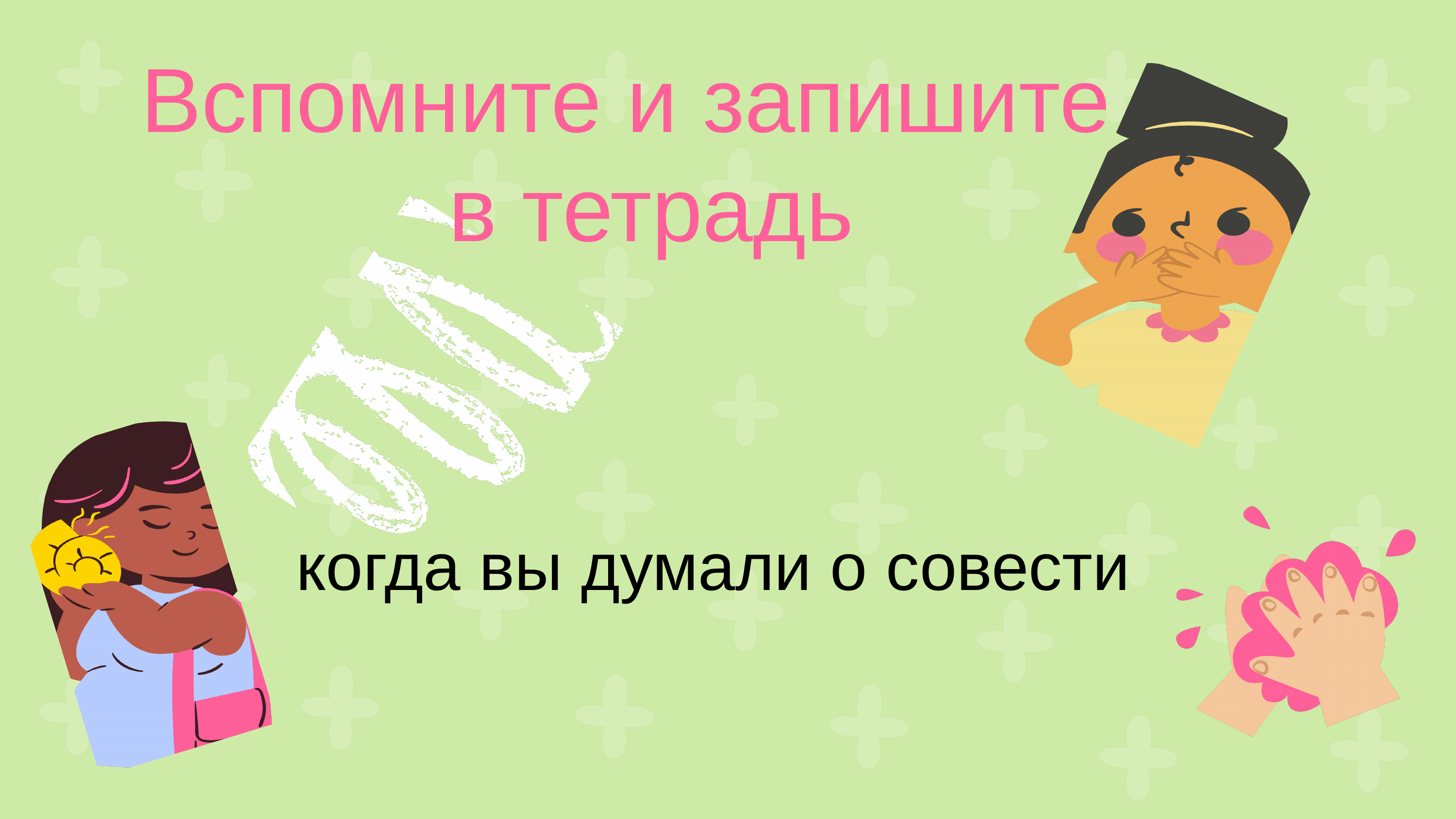

Вспомните и запишите
 в тетрадь
когда вы думали о совести